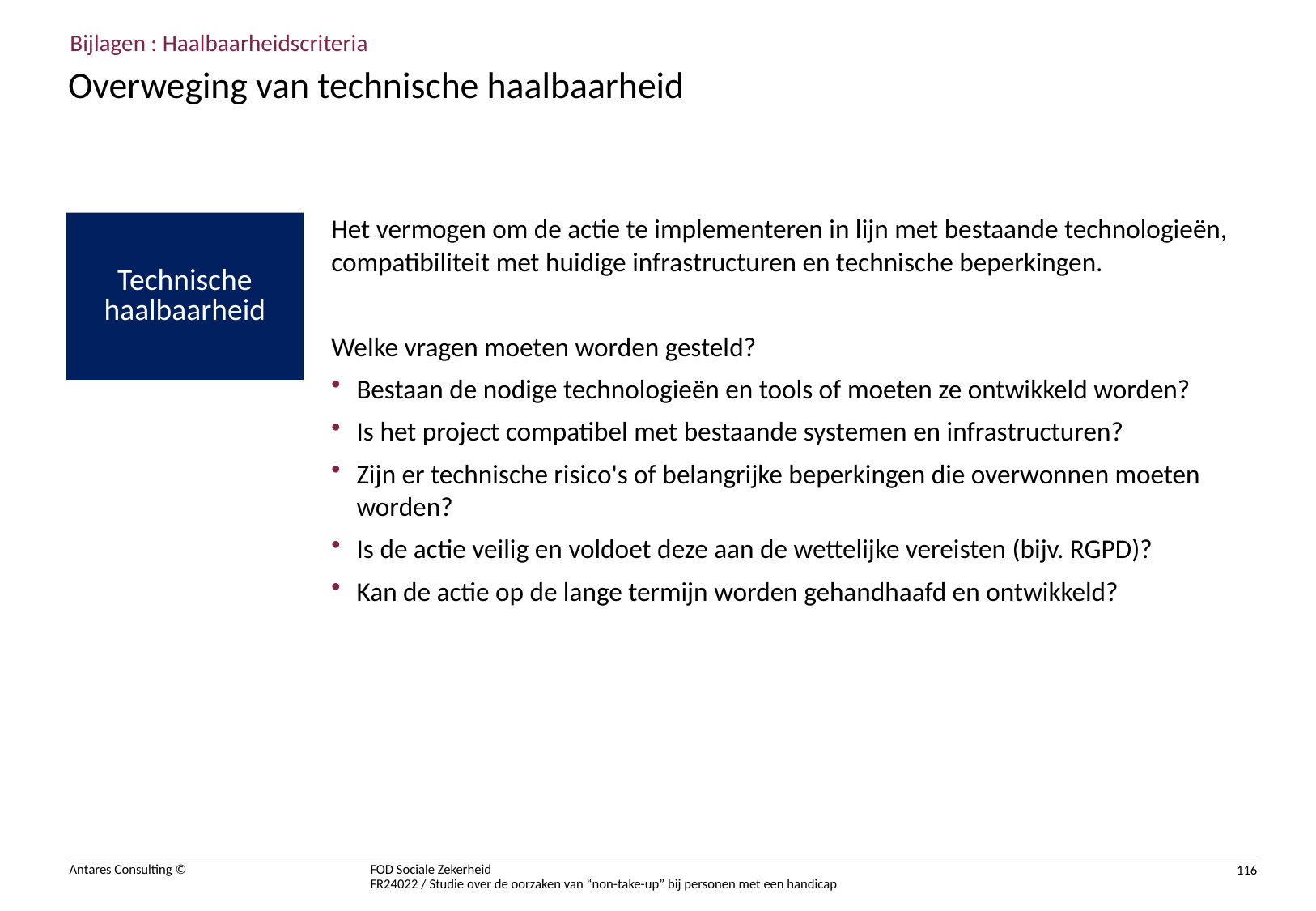

Bijlagen : Haalbaarheidscriteria
# Overweging van technische haalbaarheid
Het vermogen om de actie te implementeren in lijn met bestaande technologieën, compatibiliteit met huidige infrastructuren en technische beperkingen.

Welke vragen moeten worden gesteld?
Bestaan de nodige technologieën en tools of moeten ze ontwikkeld worden?
Is het project compatibel met bestaande systemen en infrastructuren?
Zijn er technische risico's of belangrijke beperkingen die overwonnen moeten worden?
Is de actie veilig en voldoet deze aan de wettelijke vereisten (bijv. RGPD)?
Kan de actie op de lange termijn worden gehandhaafd en ontwikkeld?
Technische haalbaarheid